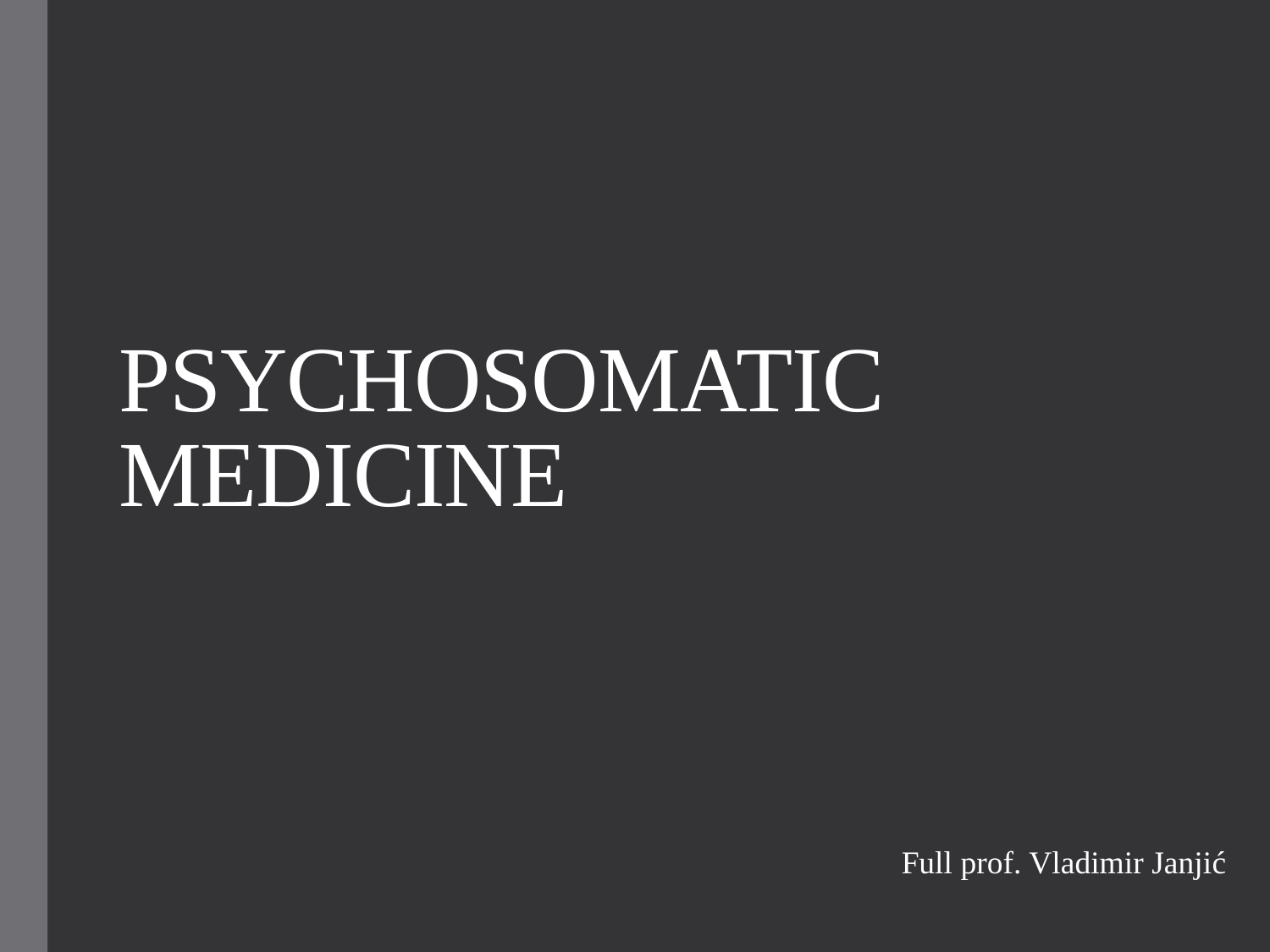

# PSYCHOSOMATIC MEDICINE
Full prof. Vladimir Janjić